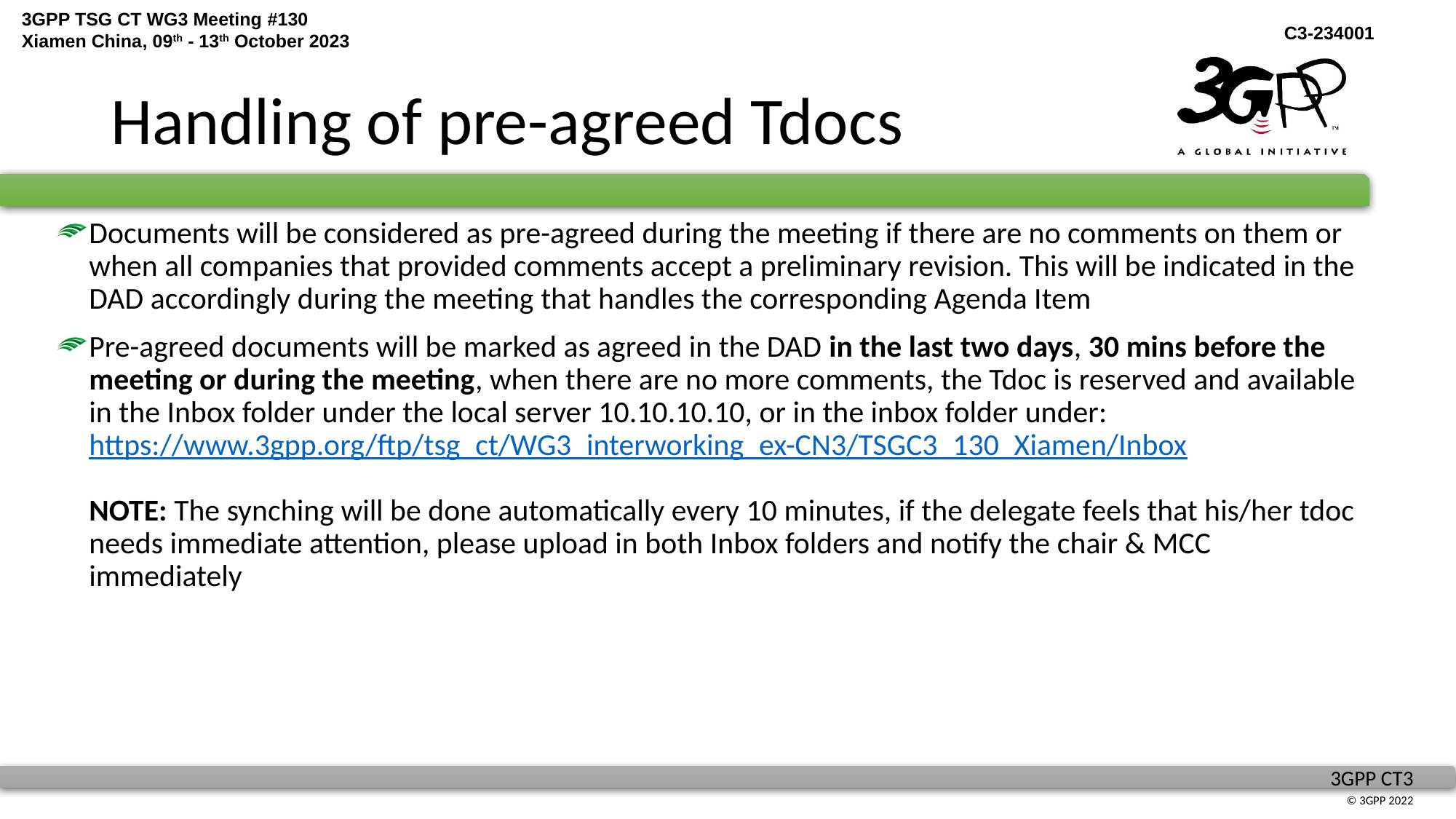

# Handling of pre-agreed Tdocs
Documents will be considered as pre-agreed during the meeting if there are no comments on them or when all companies that provided comments accept a preliminary revision. This will be indicated in the DAD accordingly during the meeting that handles the corresponding Agenda Item
Pre-agreed documents will be marked as agreed in the DAD in the last two days, 30 mins before the meeting or during the meeting, when there are no more comments, the Tdoc is reserved and available in the Inbox folder under the local server 10.10.10.10, or in the inbox folder under: https://www.3gpp.org/ftp/tsg_ct/WG3_interworking_ex-CN3/TSGC3_130_Xiamen/Inbox
NOTE: The synching will be done automatically every 10 minutes, if the delegate feels that his/her tdoc needs immediate attention, please upload in both Inbox folders and notify the chair & MCC immediately